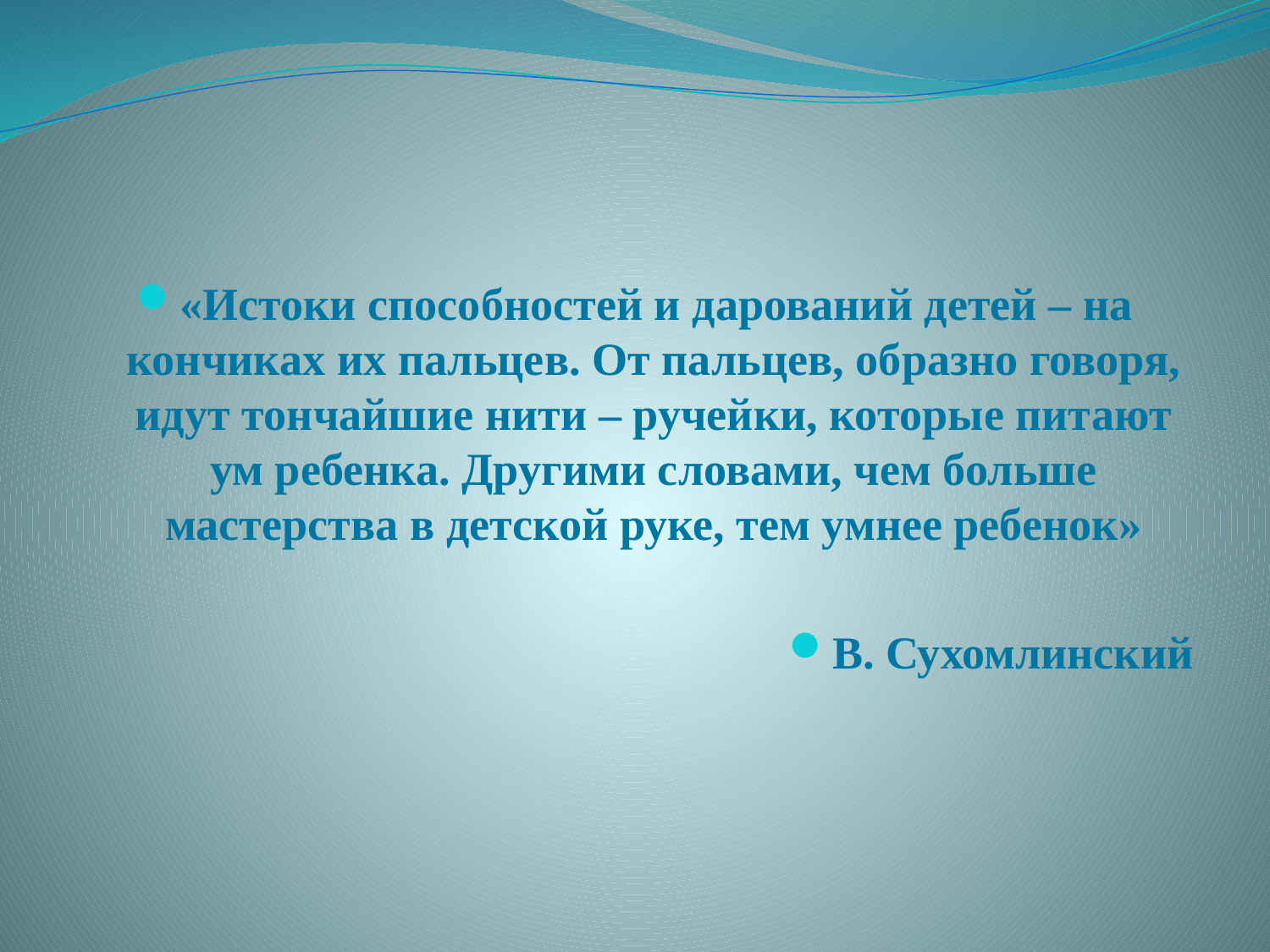

#
«Истоки способностей и дарований детей – на кончиках их пальцев. От пальцев, образно говоря, идут тончайшие нити – ручейки, которые питают ум ребенка. Другими словами, чем больше мастерства в детской руке, тем умнее ребенок»

В. Сухомлинский